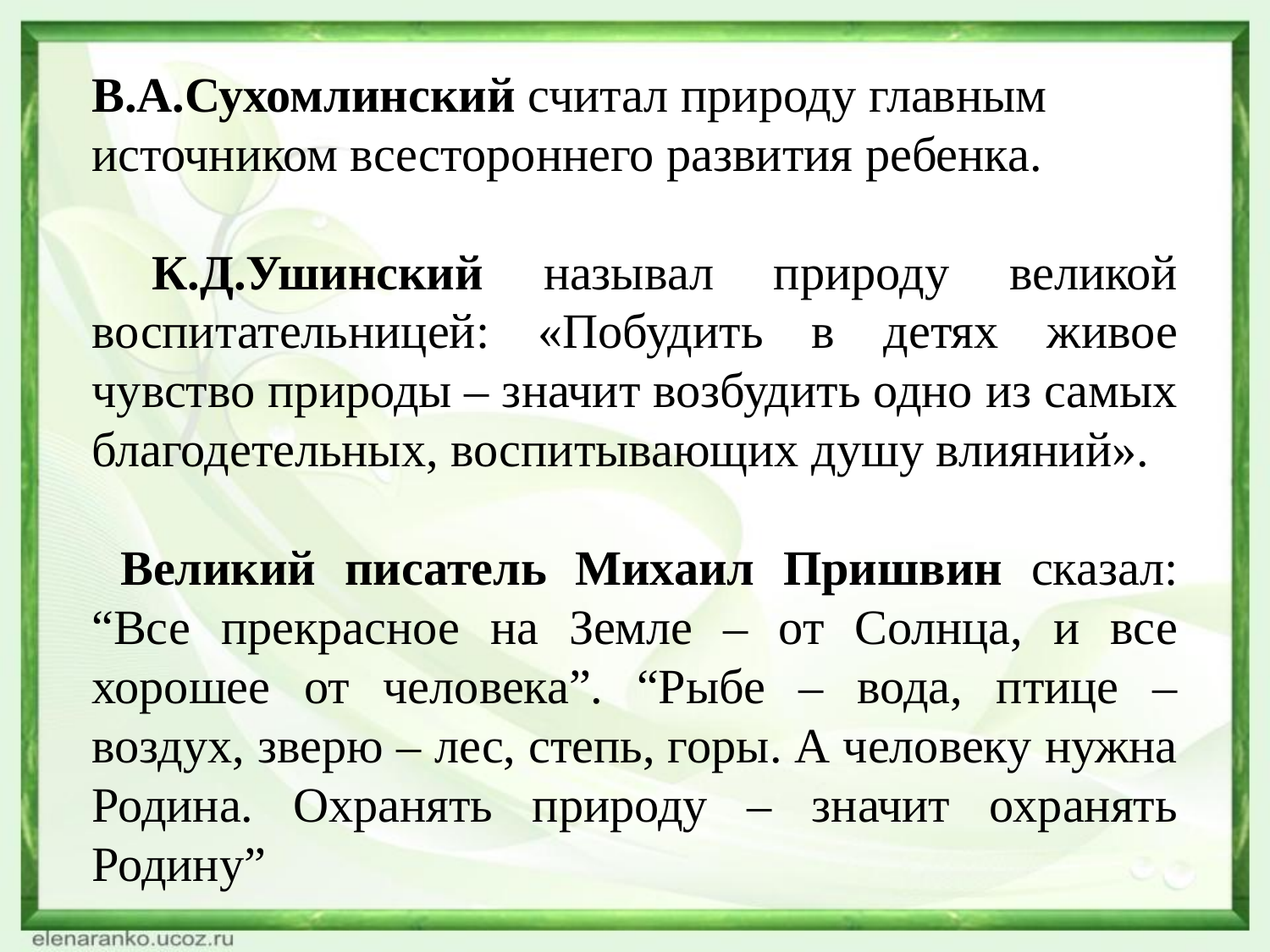

В.А.Сухомлинский считал природу главным источником всестороннего развития ребенка.

 К.Д.Ушинский называл природу великой воспитательницей: «Побудить в детях живое чувство природы – значит возбудить одно из самых благодетельных, воспитывающих душу влияний».

 Великий писатель Михаил Пришвин сказал: “Все прекрасное на Земле – от Солнца, и все хорошее от человека”. “Рыбе – вода, птице – воздух, зверю – лес, степь, горы. А человеку нужна Родина. Охранять природу – значит охранять Родину”